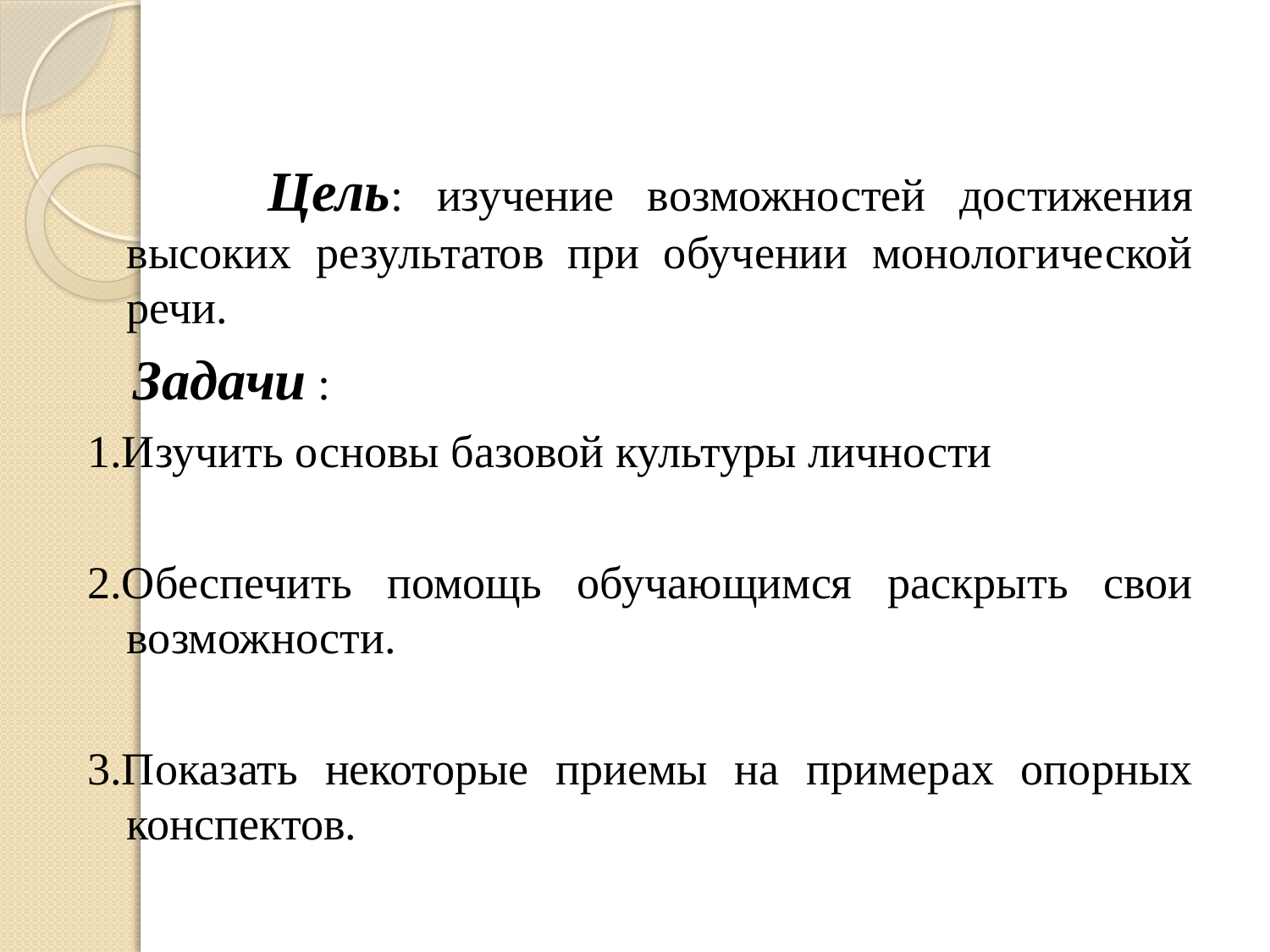

#
     Цель: изучение возможностей достижения высоких результатов при обучении монологической речи.
    Задачи :
1.Изучить основы базовой культуры личности

2.Обеспечить помощь обучающимся раскрыть свои возможности.

3.Показать некоторые приемы на примерах опорных конспектов.